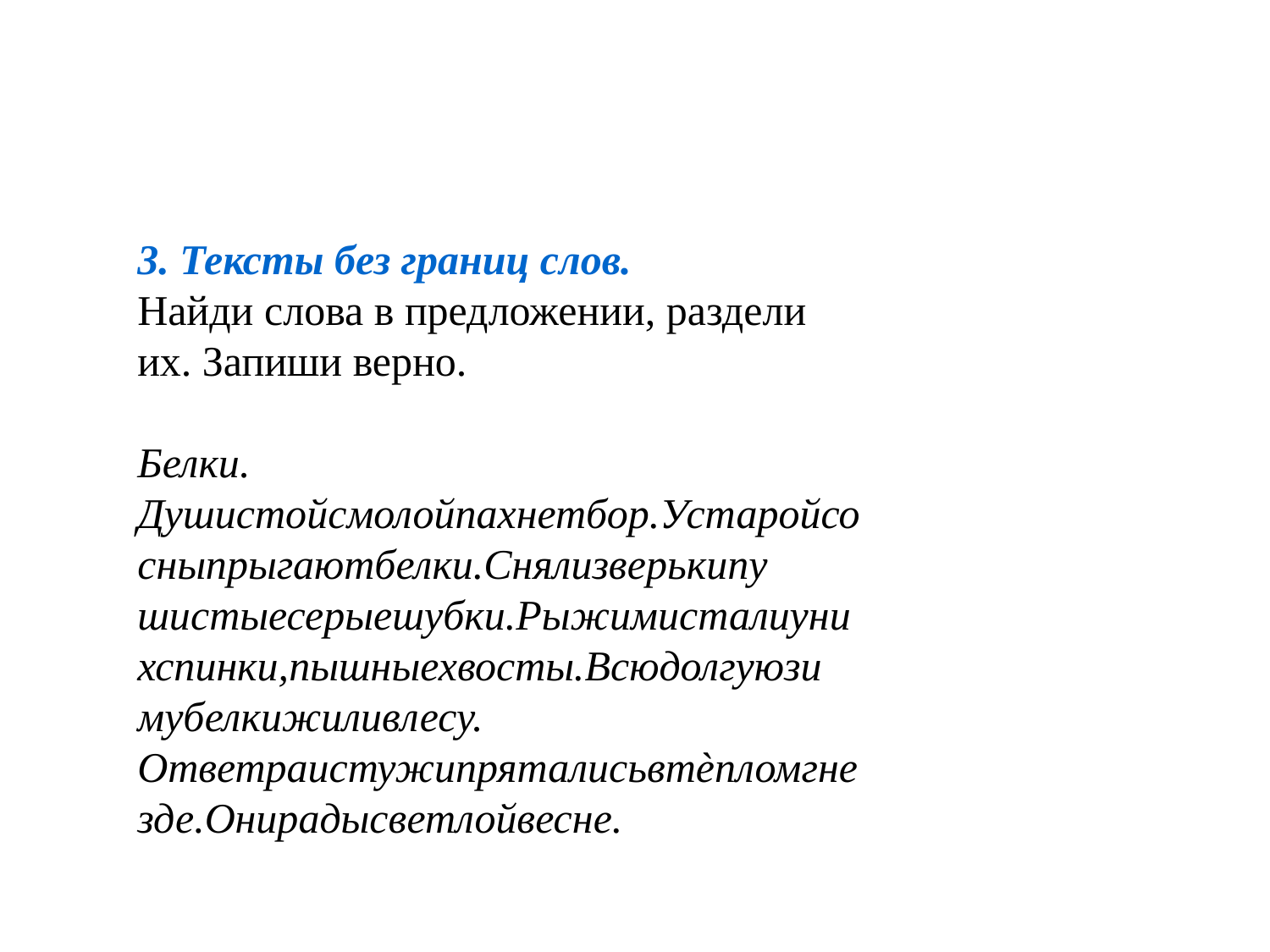

3. Тексты без границ слов.
Найди слова в предложении, раздели их. Запиши верно.

Белки.
Душистойсмолойпахнетбор.Устаройсосныпрыгаютбелки.Снялизверькипу шистыесерыешубки.Рыжимисталиунихспинки,пышныехвосты.Всюдолгуюзи мубелкижиливлесу.
Ответраистужипряталисьвтѐпломгнезде.Онирадысветлойвесне.